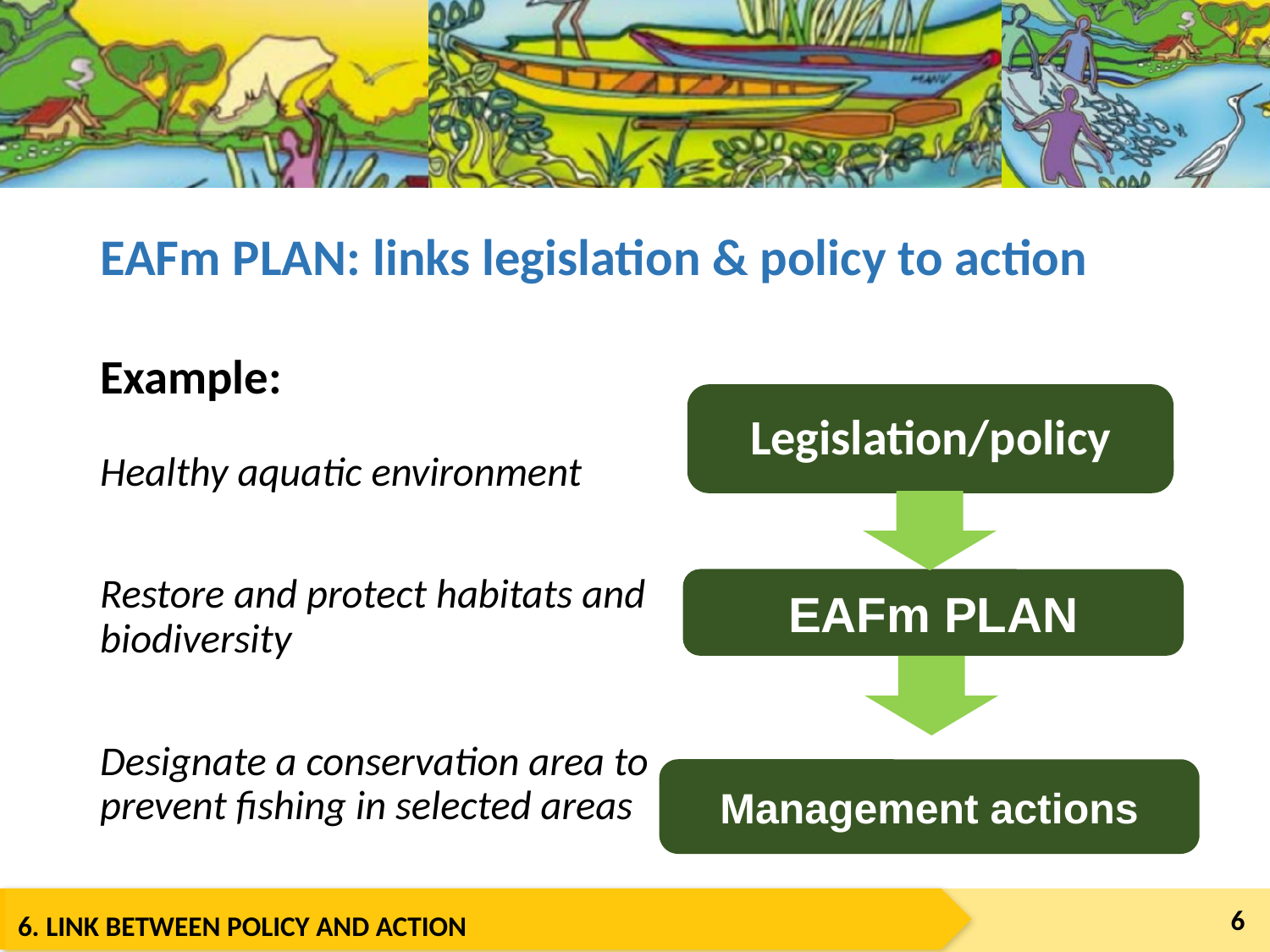

# EAFm PLAN: links legislation & policy to action
Example:
Healthy aquatic environment

Restore and protect habitats and biodiversity

Designate a conservation area to prevent fishing in selected areas

Legislation/policy

EAFm PLAN

Management actions
6